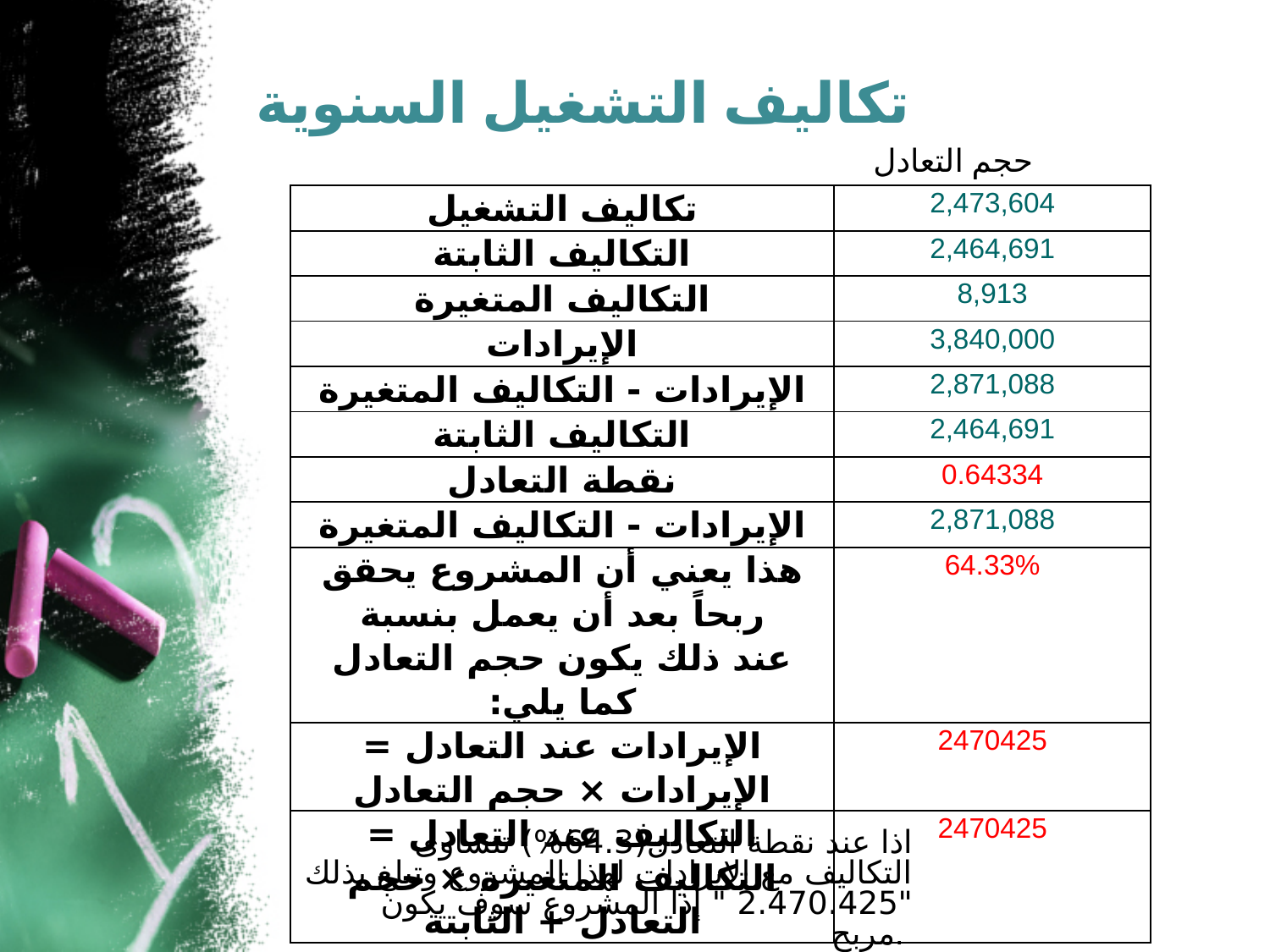

# تكاليف التشغيل السنوية
حجم التعادل
| تكاليف التشغيل | 2,473,604 |
| --- | --- |
| التكاليف الثابتة | 2,464,691 |
| التكاليف المتغيرة | 8,913 |
| الإيرادات | 3,840,000 |
| الإيرادات - التكاليف المتغيرة | 2,871,088 |
| التكاليف الثابتة | 2,464,691 |
| نقطة التعادل | 0.64334 |
| الإيرادات - التكاليف المتغيرة | 2,871,088 |
| هذا يعني أن المشروع يحقق ربحاً بعد أن يعمل بنسبة عند ذلك يكون حجم التعادل كما يلي: | 64.33% |
| الإيرادات عند التعادل = الإيرادات × حجم التعادل | 2470425 |
| التكاليف عند التعادل = التكاليف المتغيرة × حجم التعادل + الثابتة | 2470425 |
اذا عند نقطة التعادل(64.3%) تتساوى التكاليف مع الايرادات لهذا المشروع وتبلغ بذلك "2.470.425 " إذا المشروع سوف يكون مربح.